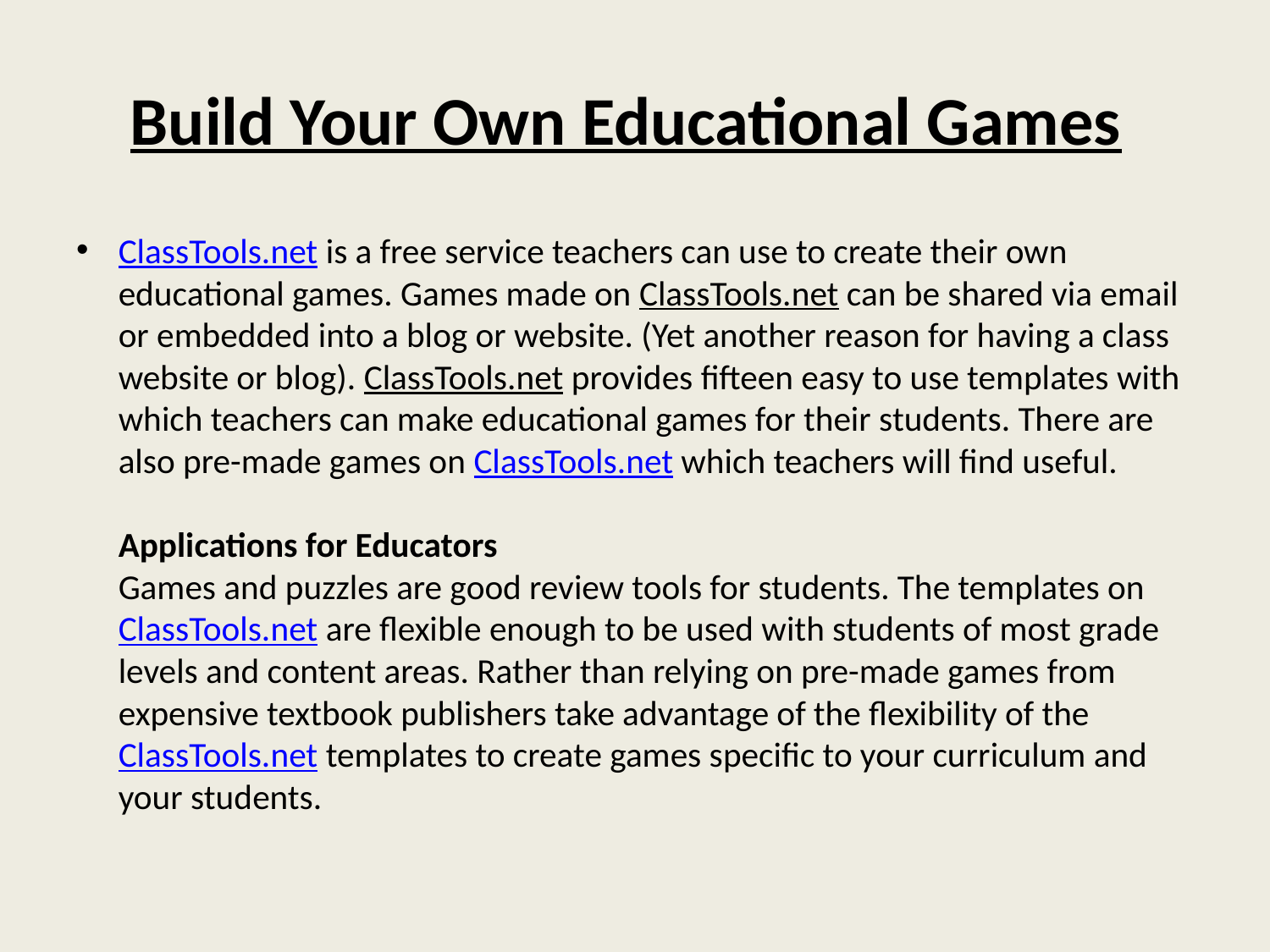

# Build Your Own Educational Games
ClassTools.net is a free service teachers can use to create their own educational games. Games made on ClassTools.net can be shared via email or embedded into a blog or website. (Yet another reason for having a class website or blog). ClassTools.net provides fifteen easy to use templates with which teachers can make educational games for their students. There are also pre-made games on ClassTools.net which teachers will find useful.
Applications for Educators
Games and puzzles are good review tools for students. The templates on ClassTools.net are flexible enough to be used with students of most grade levels and content areas. Rather than relying on pre-made games from expensive textbook publishers take advantage of the flexibility of the ClassTools.net templates to create games specific to your curriculum and your students.